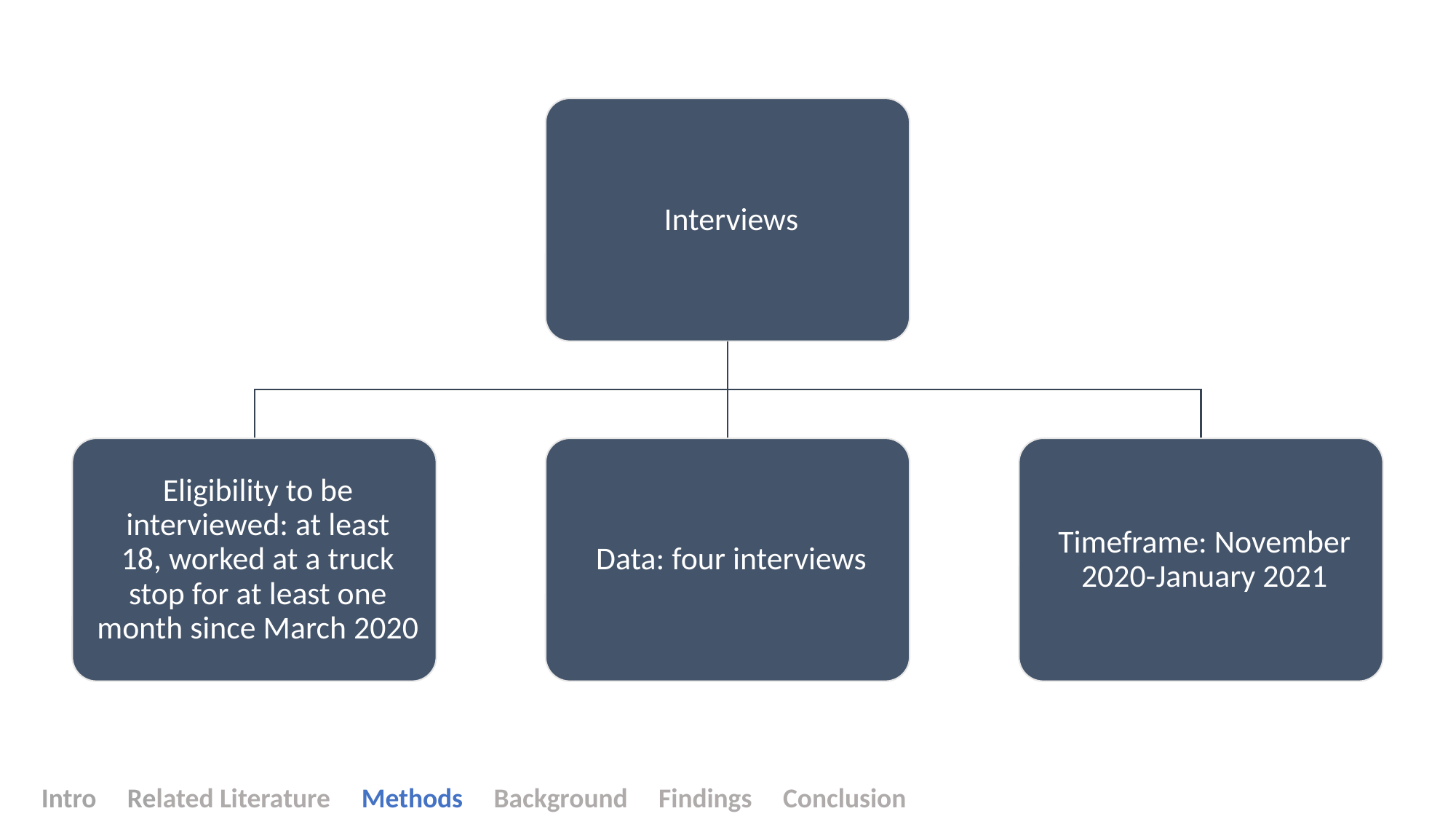

Interviews
Eligibility to be interviewed: at least 18, worked at a truck stop for at least one month since March 2020
Data: four interviews
Timeframe: November 2020-January 2021
     Intro     Related Literature     Methods     Background     Findings     Conclusion